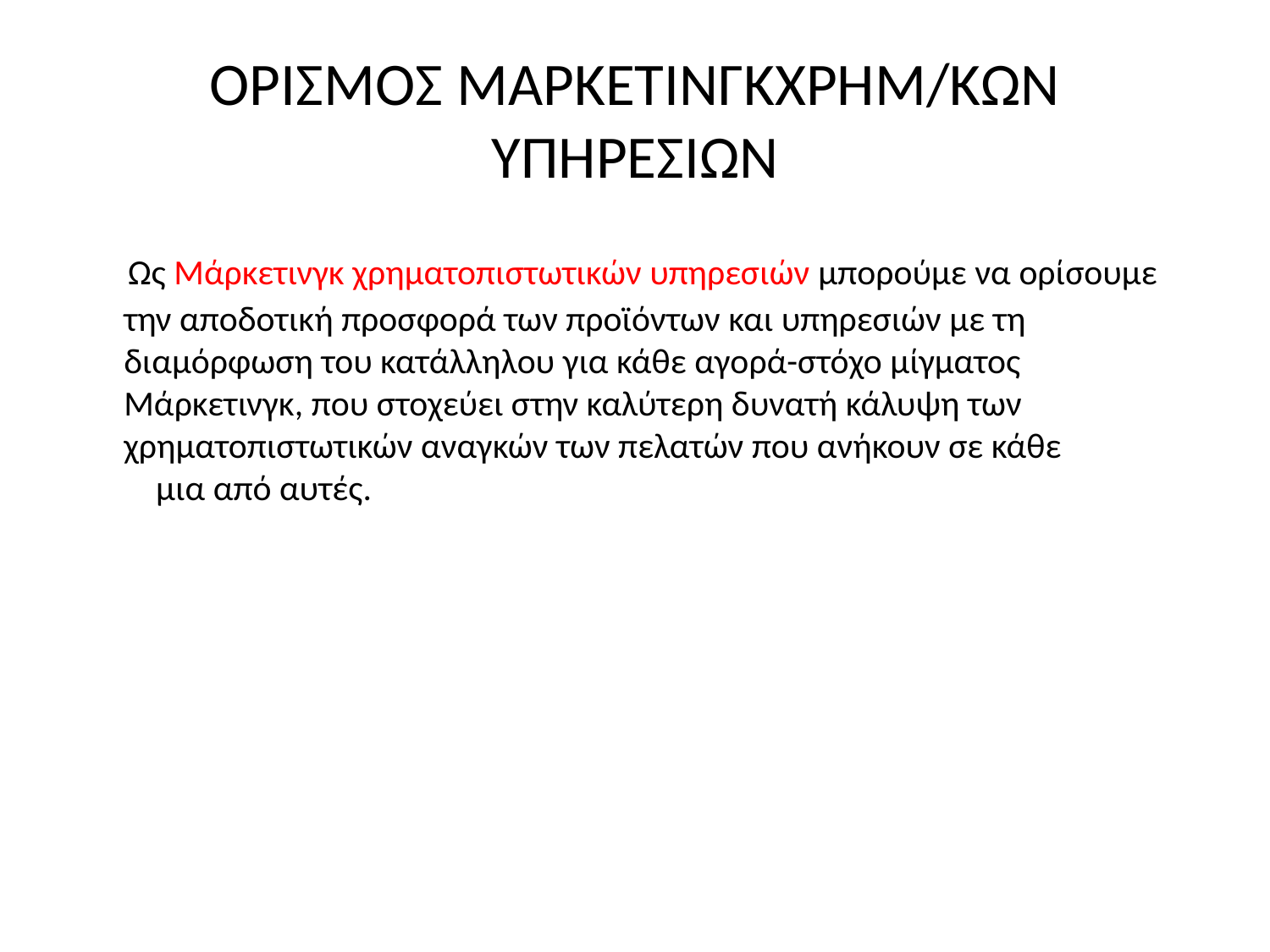

# ΟΡΙΣΜΟΣ ΜΑΡΚΕΤΙΝΓΚΧΡΗΜ/ΚΩΝ ΥΠΗΡΕΣΙΩΝ
    Ως Μάρκετινγκ χρηματοπιστωτικών υπηρεσιών μπορούμε να ορίσουμε την αποδοτική προσφορά των προϊόντων και υπηρεσιών με τη διαμόρφωση του κατάλληλου για κάθε αγορά-στόχο μίγματος Μάρκετινγκ, που στοχεύει στην καλύτερη δυνατή κάλυψη των χρηματοπιστωτικών αναγκών των πελατών που ανήκουν σε κάθε                     μια από αυτές.